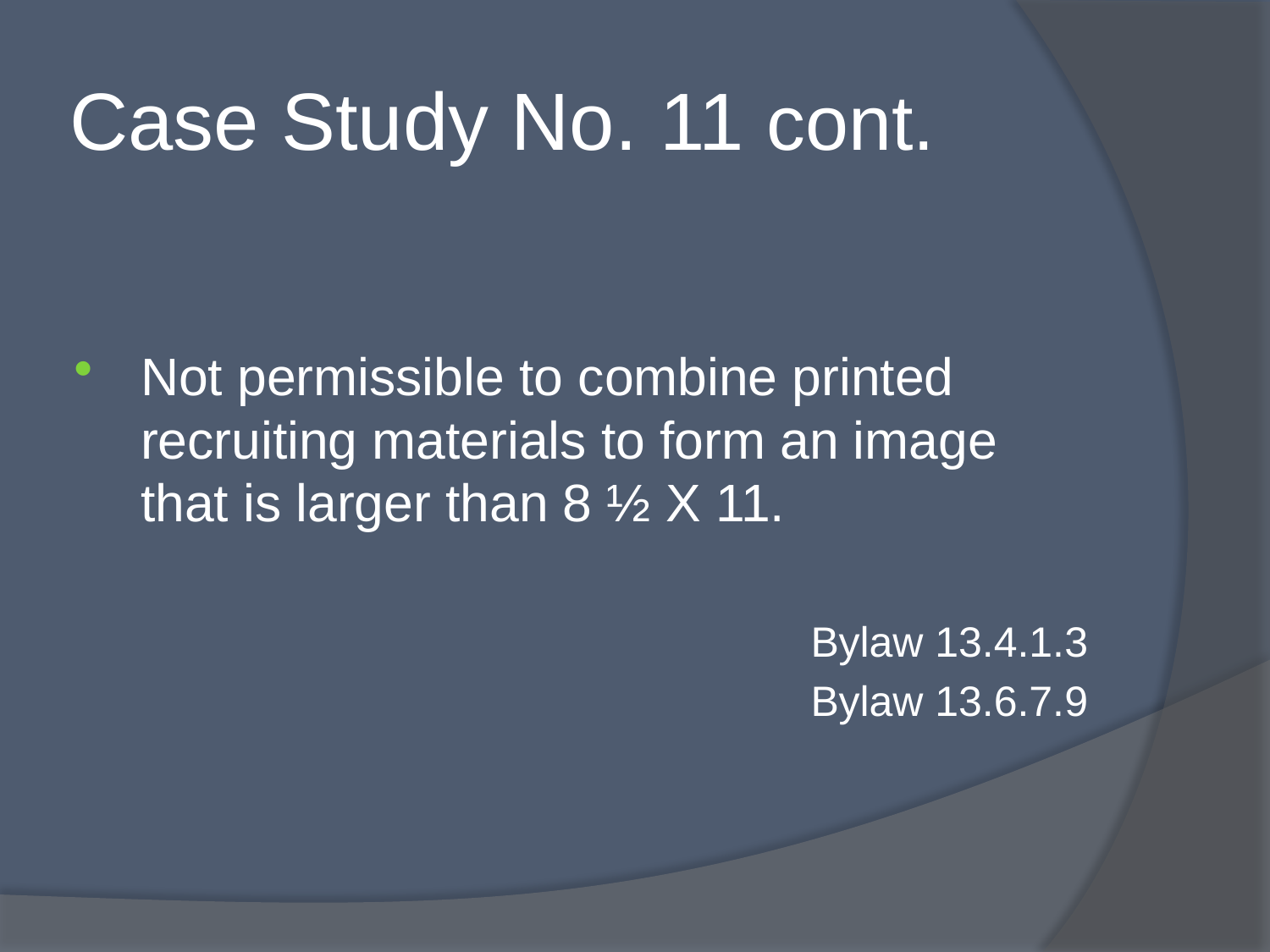

# Case Study No. 11 cont.

Not permissible to combine printed recruiting materials to form an image that is larger than 8 ½ X 11.

Bylaw 13.4.1.3
Bylaw 13.6.7.9